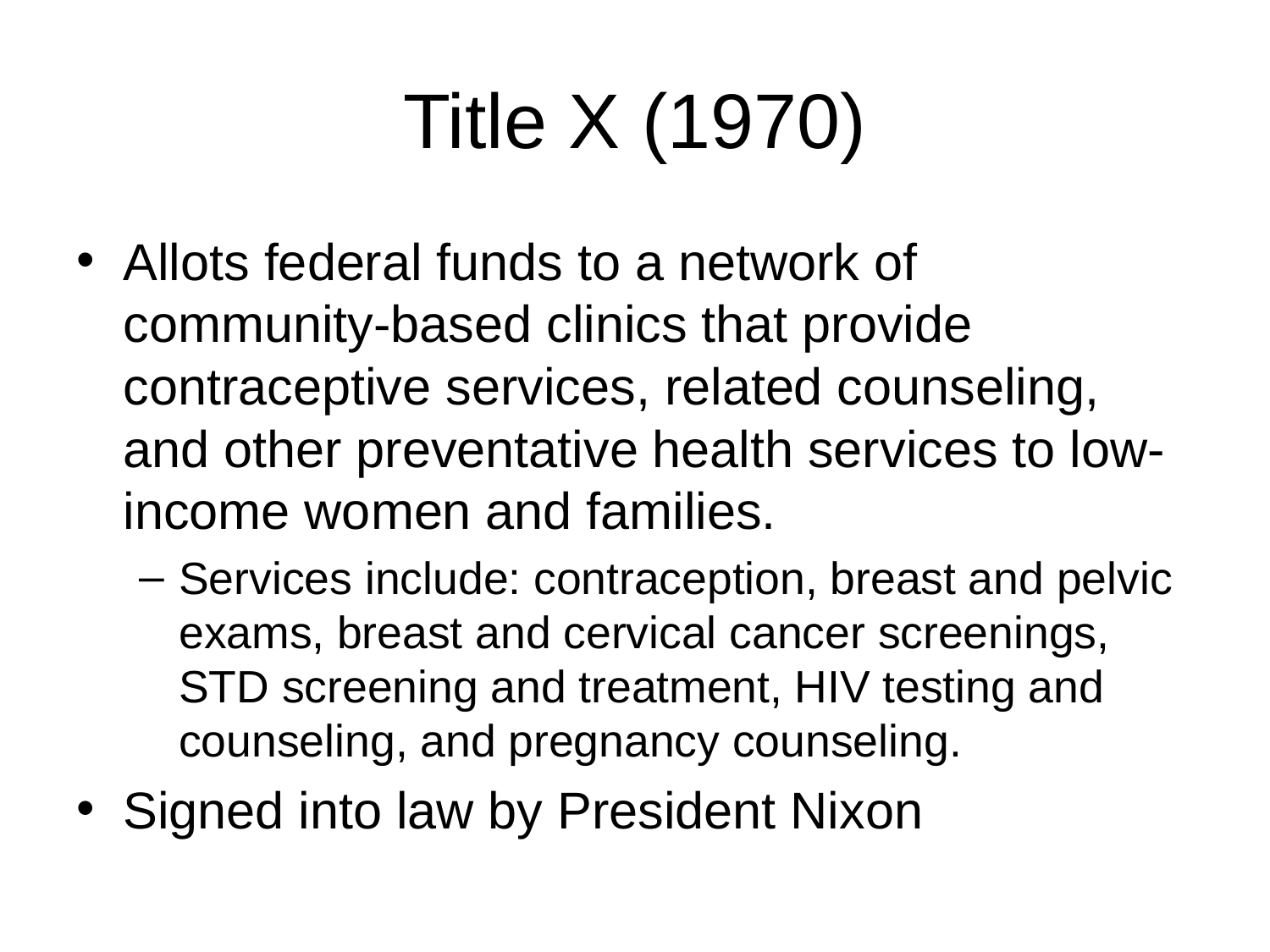

# Title X (1970)
Allots federal funds to a network of community-based clinics that provide contraceptive services, related counseling, and other preventative health services to low-income women and families.
Services include: contraception, breast and pelvic exams, breast and cervical cancer screenings, STD screening and treatment, HIV testing and counseling, and pregnancy counseling.
Signed into law by President Nixon